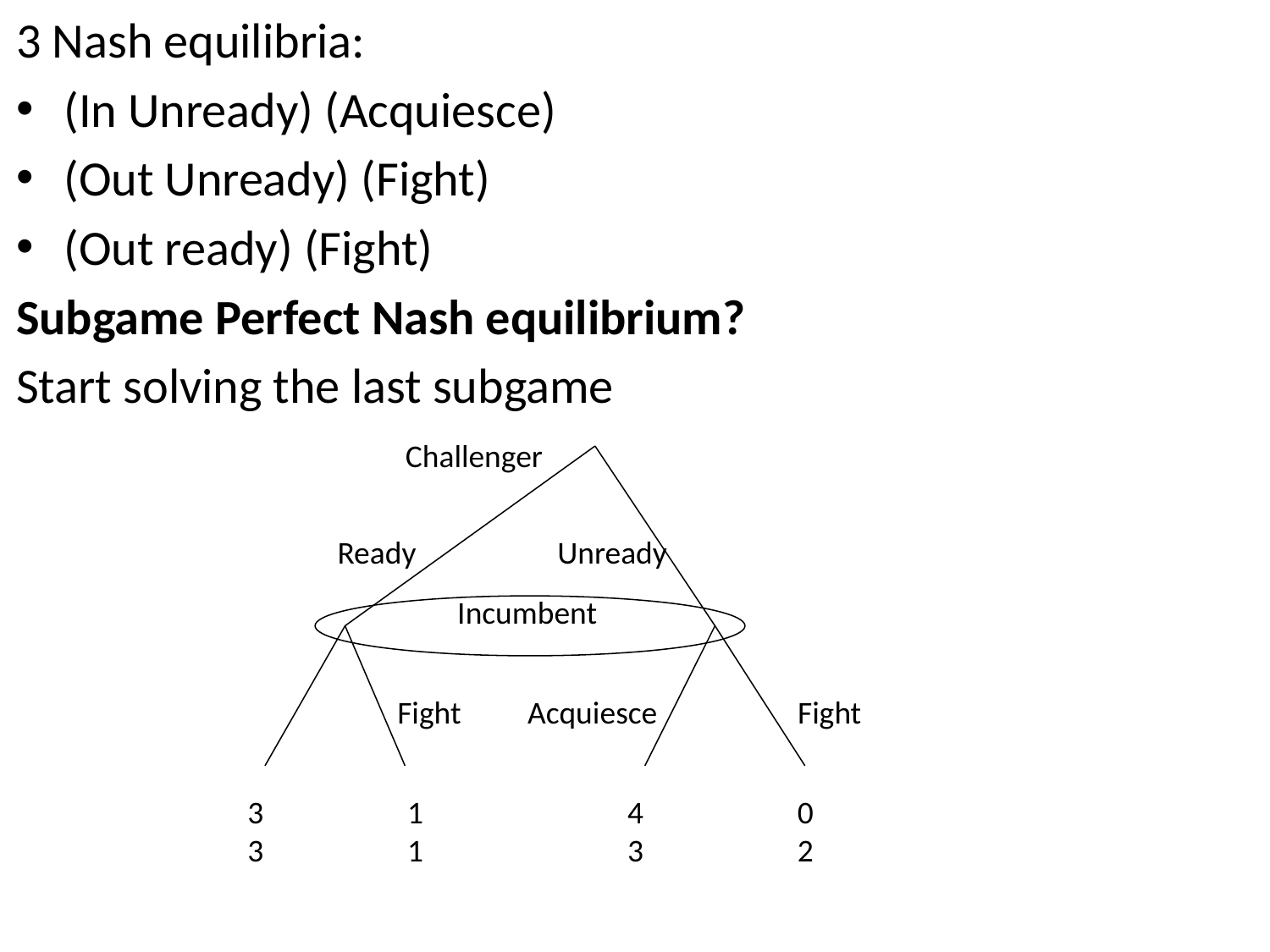

3 Nash equilibria:
(In Unready) (Acquiesce)
(Out Unready) (Fight)
(Out ready) (Fight)
Subgame Perfect Nash equilibrium?
Start solving the last subgame

Challenger

Ready
Unready
Incumbent

Fight
Acquiesce
Fight
43
0
2
3
3
11